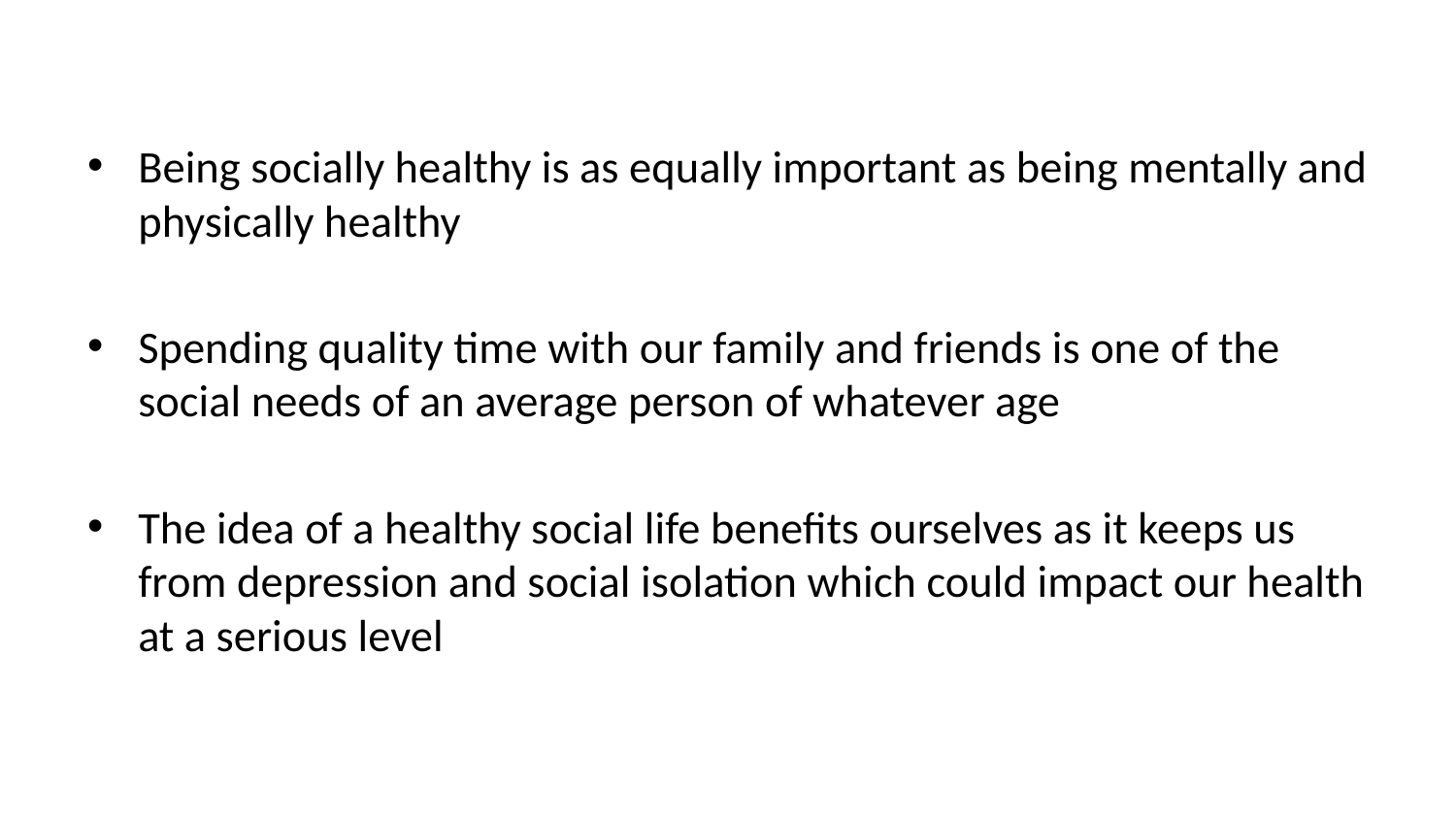

Being socially healthy is as equally important as being mentally and physically healthy

Spending quality time with our family and friends is one of the social needs of an average person of whatever age

The idea of a healthy social life benefits ourselves as it keeps us from depression and social isolation which could impact our health at a serious level